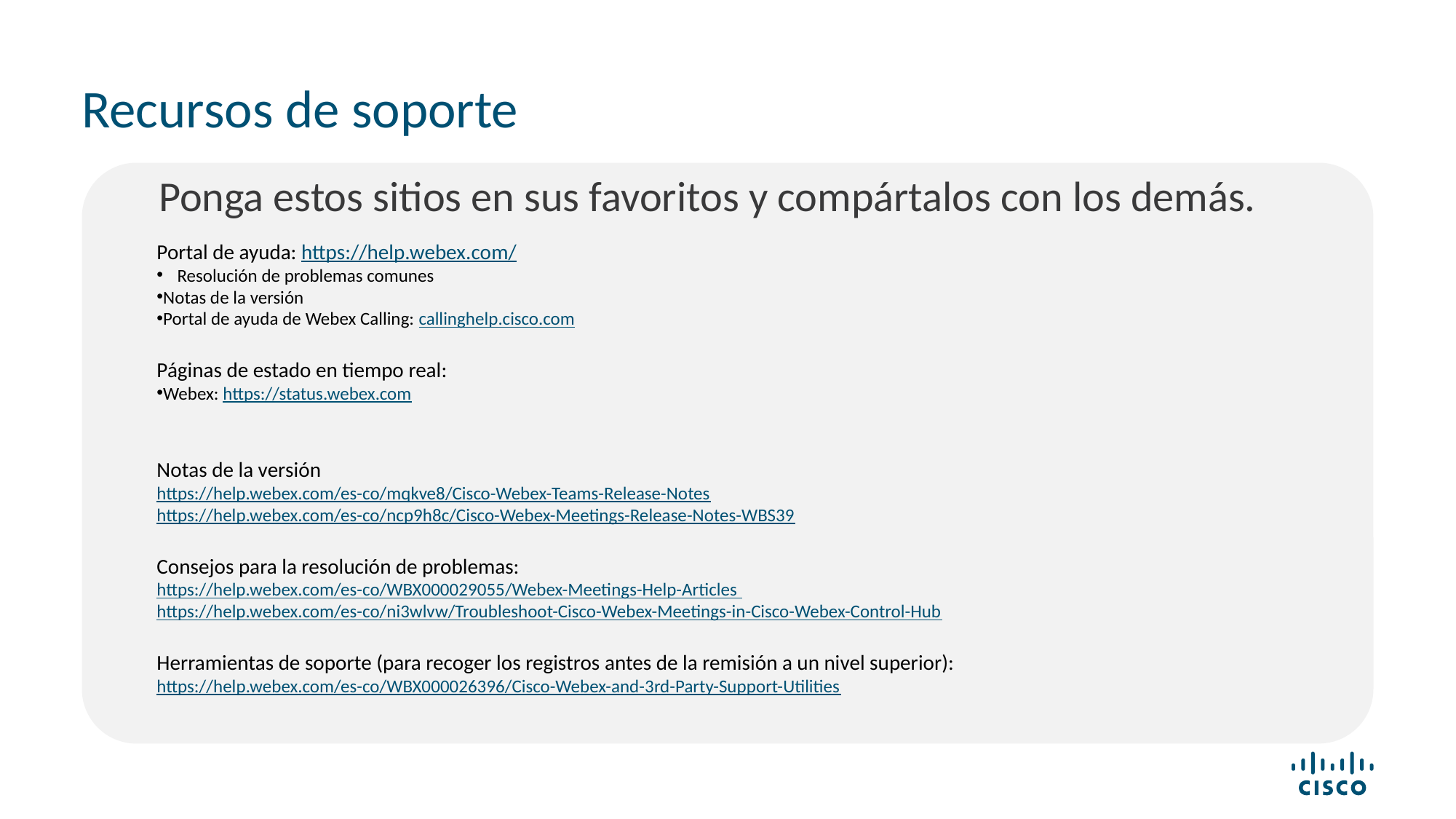

# Recursos de soporte

Ponga estos sitios en sus favoritos y compártalos con los demás.
Portal de ayuda: https://help.webex.com/
Resolución de problemas comunes
Notas de la versión
Portal de ayuda de Webex Calling: callinghelp.cisco.com
Páginas de estado en tiempo real:
Webex: https://status.webex.com

Notas de la versión
https://help.webex.com/es-co/mqkve8/Cisco-Webex-Teams-Release-Notes
https://help.webex.com/es-co/ncp9h8c/Cisco-Webex-Meetings-Release-Notes-WBS39
Consejos para la resolución de problemas:
https://help.webex.com/es-co/WBX000029055/Webex-Meetings-Help-Articles
https://help.webex.com/es-co/ni3wlvw/Troubleshoot-Cisco-Webex-Meetings-in-Cisco-Webex-Control-Hub
Herramientas de soporte (para recoger los registros antes de la remisión a un nivel superior):
https://help.webex.com/es-co/WBX000026396/Cisco-Webex-and-3rd-Party-Support-Utilities